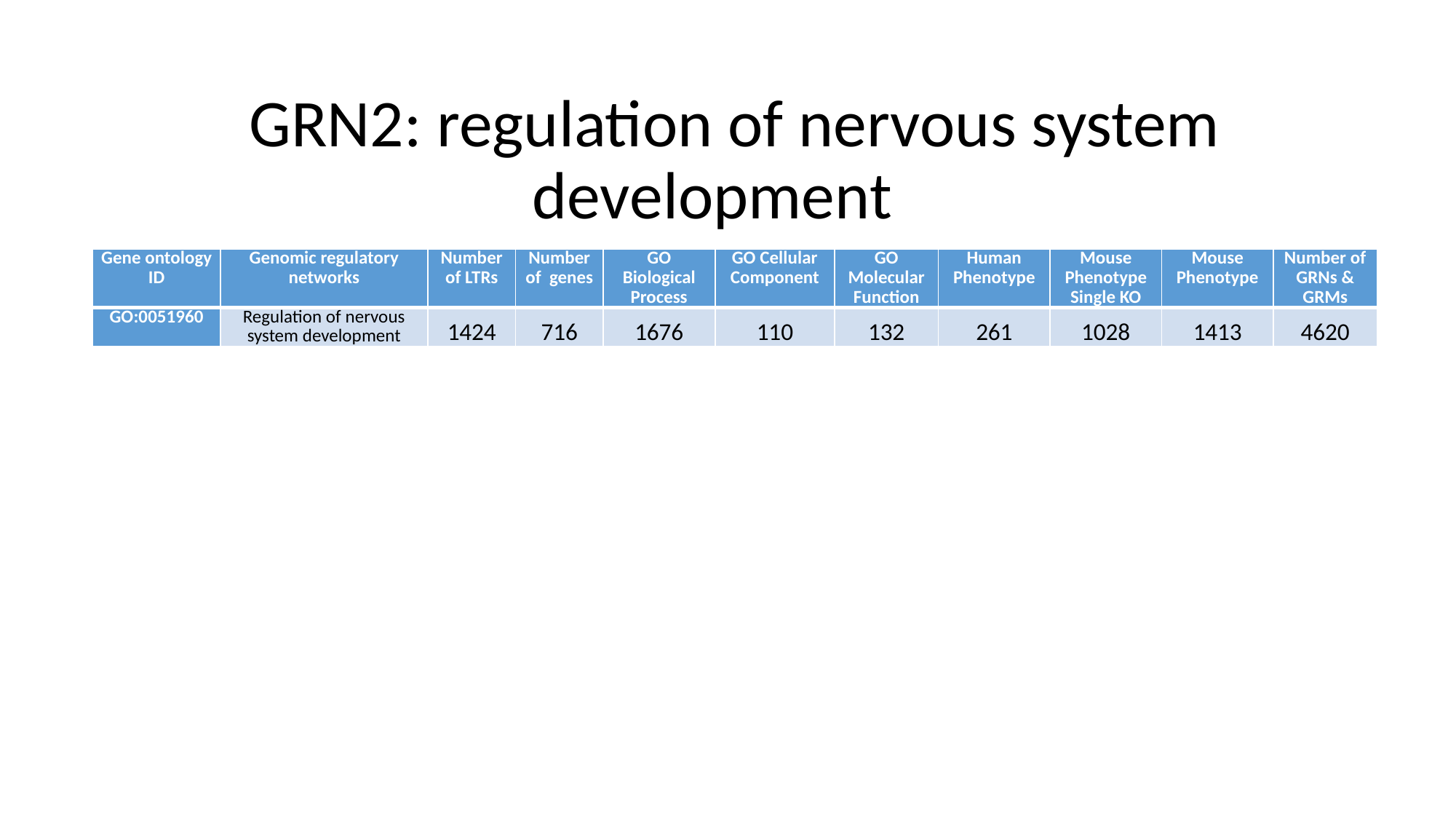

# GRN2: regulation of nervous system development
| Gene ontology ID | Genomic regulatory networks | Number of LTRs | Number of genes | GO Biological Process | GO Cellular Component | GO Molecular Function | Human Phenotype | Mouse Phenotype Single KO | Mouse Phenotype | Number of GRNs & GRMs |
| --- | --- | --- | --- | --- | --- | --- | --- | --- | --- | --- |
| GO:0051960 | Regulation of nervous system development | 1424 | 716 | 1676 | 110 | 132 | 261 | 1028 | 1413 | 4620 |